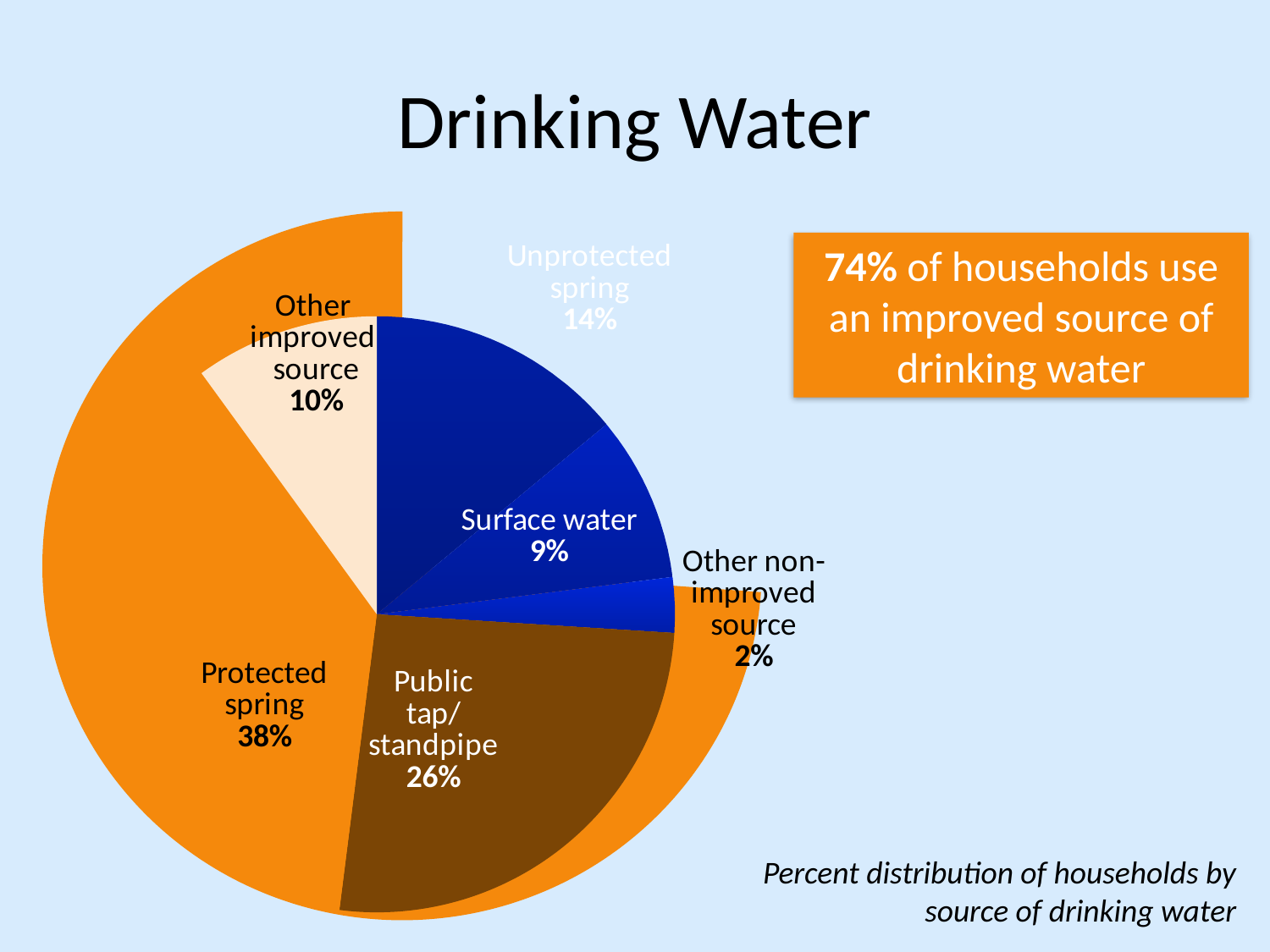

# Drinking Water

### Chart

| Category | Sales |
|---|---|
| Unprotected spring | 14.0 |
| Surface water | 9.0 |
| Other non-improved source | 3.0 |
| Public tap/standpipe | 26.0 |
| Protected spring | 38.0 |
| Other improved source | 10.0 |
74% of households use an improved source of drinking water
Percent distribution of households by source of drinking water